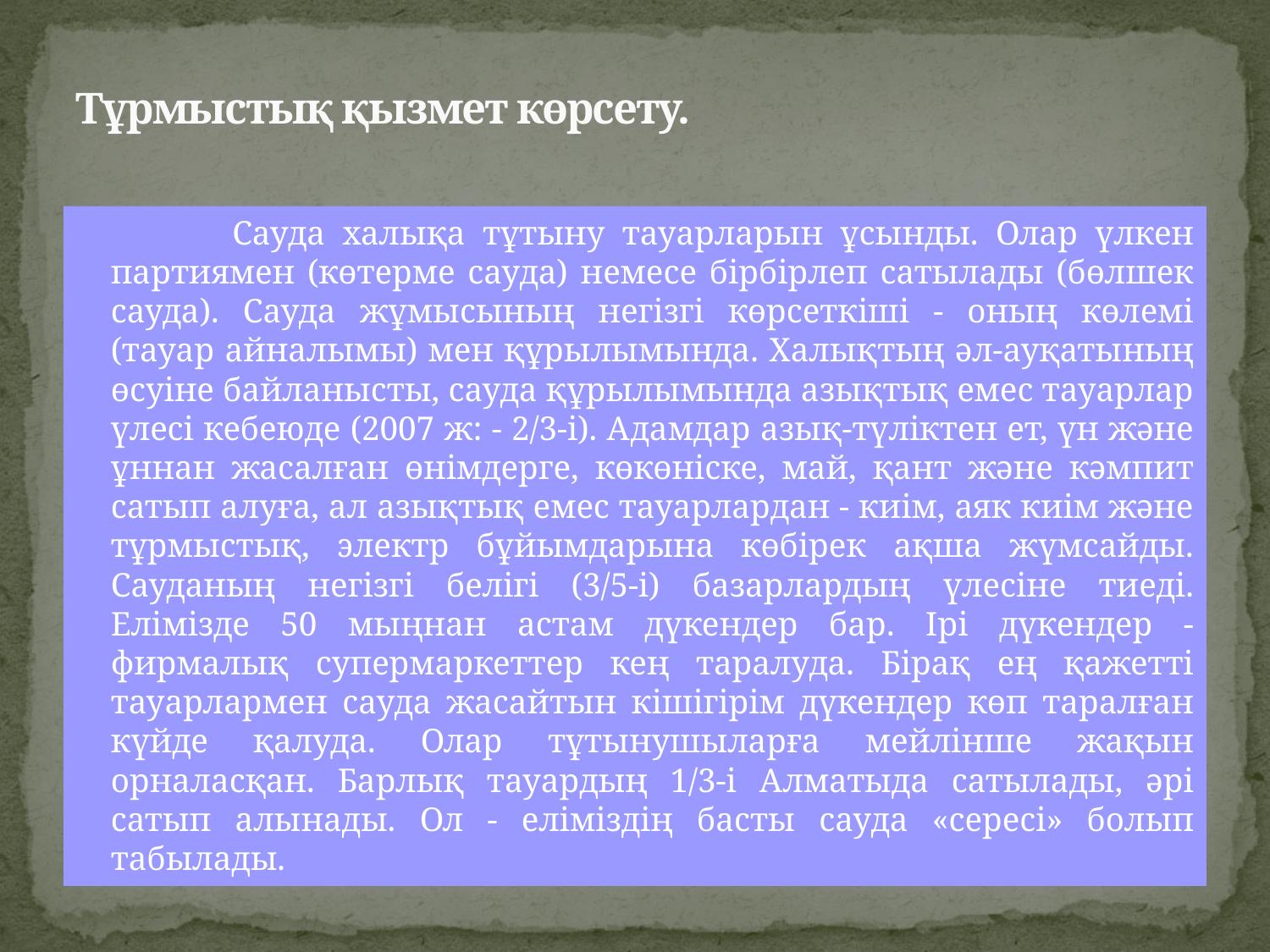

# Тұрмыстық қызмет көрсету.
         Сауда халықа тұтыну тауарларын ұсынды. Олар үлкен партиямен (көтерме сауда) немесе бірбірлеп сатылады (бөлшек сауда). Сауда жұмысының негізгі көрсеткіші - оның көлемі (тауар айналымы) мен құрылымында. Халықтың әл-ауқатының өсуіне байланысты, сауда құрылымында азықтық емес тауарлар үлесі кебеюде (2007 ж: - 2/3-і). Адамдар азық-түліктен ет, үн және ұннан жасалған өнімдерге, көкөніске, май, қант және кәмпит сатып алуға, ал азықтық емес тауарлардан - киім, аяк киім және тұрмыстық, электр бұйымдарына көбірек ақша жүмсайды. Сауданың негізгі белігі (3/5-і) базарлардың үлесіне тиеді. Елімізде 50 мыңнан астам дүкендер бар. Ірі дүкендер - фирмалық супермаркеттер кең таралуда. Бірақ ең қажетті тауарлармен сауда жасайтын кішігірім дүкендер көп таралған күйде қалуда. Олар тұтынушыларға мейлінше жақын орналасқан. Барлық тауардың 1/3-і Алматыда сатылады, әрі сатып алынады. Ол - еліміздің басты сауда «сересі» болып табылады.